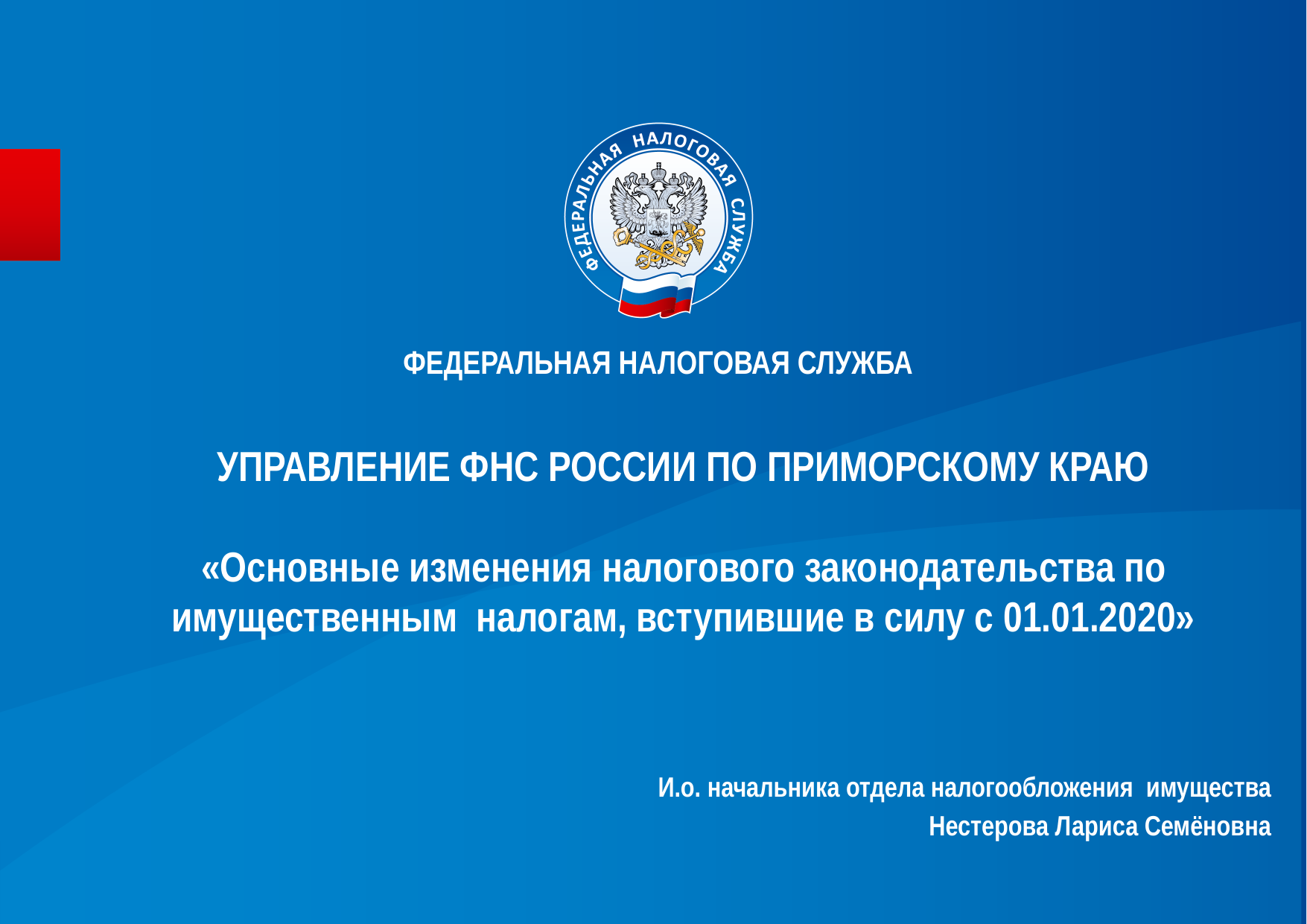

ФЕДЕРАЛЬНАЯ НАЛОГОВАЯ СЛУЖБА
# УПРАВЛЕНИЕ ФНС РОССИИ ПО ПРИМОРСКОМУ КРАЮ «Основные изменения налогового законодательства по имущественным  налогам, вступившие в силу с 01.01.2020»
И.о. начальника отдела налогообложения  имущества
Нестерова Лариса Семёновна